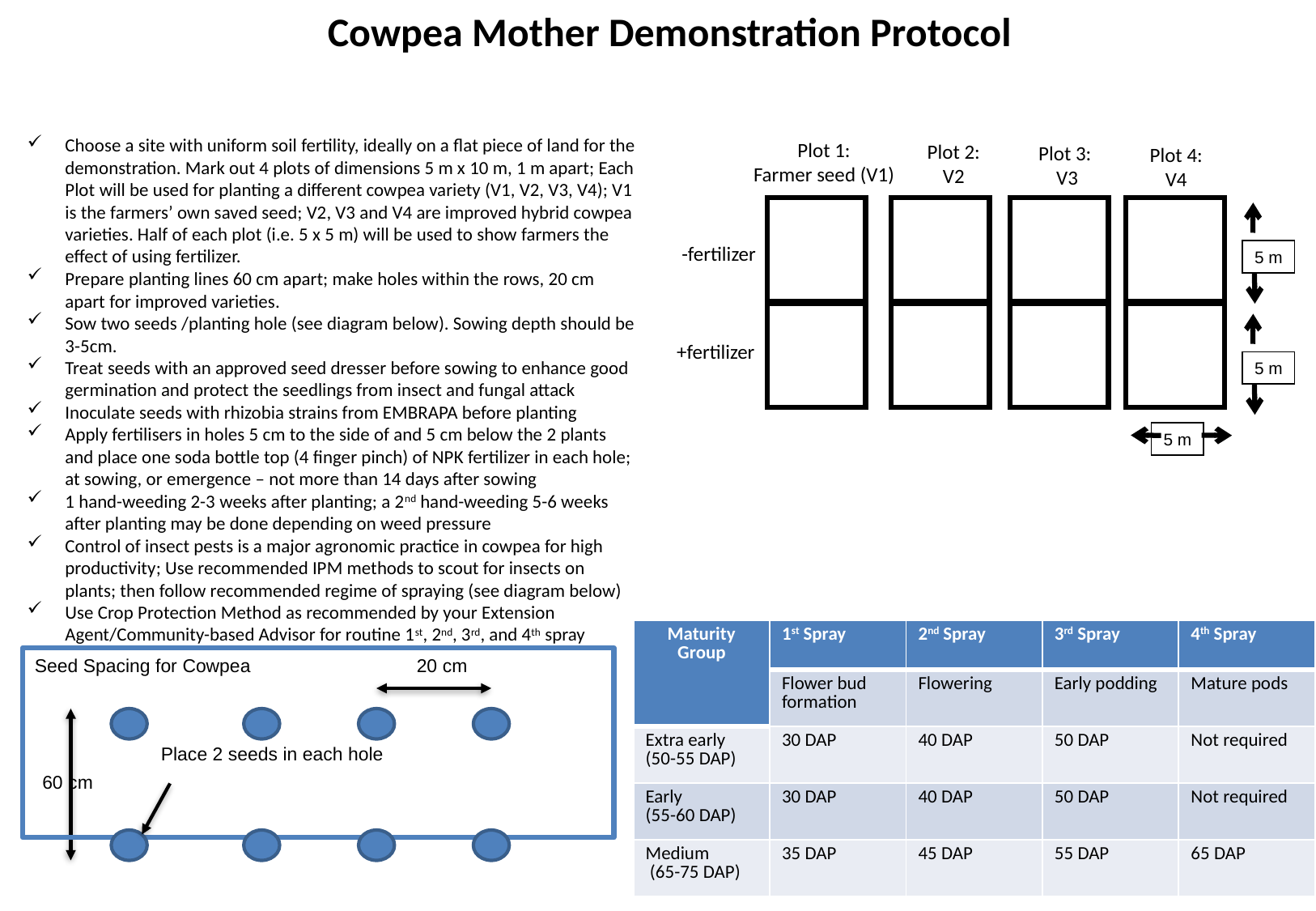

Cowpea Mother Demonstration Protocol
Choose a site with uniform soil fertility, ideally on a flat piece of land for the demonstration. Mark out 4 plots of dimensions 5 m x 10 m, 1 m apart; Each Plot will be used for planting a different cowpea variety (V1, V2, V3, V4); V1 is the farmers’ own saved seed; V2, V3 and V4 are improved hybrid cowpea varieties. Half of each plot (i.e. 5 x 5 m) will be used to show farmers the effect of using fertilizer.
Prepare planting lines 60 cm apart; make holes within the rows, 20 cm apart for improved varieties.
Sow two seeds /planting hole (see diagram below). Sowing depth should be 3-5cm.
Treat seeds with an approved seed dresser before sowing to enhance good germination and protect the seedlings from insect and fungal attack
Inoculate seeds with rhizobia strains from EMBRAPA before planting
Apply fertilisers in holes 5 cm to the side of and 5 cm below the 2 plants and place one soda bottle top (4 finger pinch) of NPK fertilizer in each hole; at sowing, or emergence – not more than 14 days after sowing
1 hand-weeding 2-3 weeks after planting; a 2nd hand-weeding 5-6 weeks after planting may be done depending on weed pressure
Control of insect pests is a major agronomic practice in cowpea for high productivity; Use recommended IPM methods to scout for insects on plants; then follow recommended regime of spraying (see diagram below)
Use Crop Protection Method as recommended by your Extension Agent/Community-based Advisor for routine 1st, 2nd, 3rd, and 4th spray
Plot 1:
Farmer seed (V1)
Plot 2:
V2
Plot 3:
V3
Plot 4:
V4

-fertilizer
5 m

+fertilizer
5 m
5 m
| Maturity Group | 1st Spray | 2nd Spray | 3rd Spray | 4th Spray |
| --- | --- | --- | --- | --- |
|  | Flower bud formation | Flowering | Early podding | Mature pods |
| Extra early (50-55 DAP) | 30 DAP | 40 DAP | 50 DAP | Not required |
| Early (55-60 DAP) | 30 DAP | 40 DAP | 50 DAP | Not required |
| Medium (65-75 DAP) | 35 DAP | 45 DAP | 55 DAP | 65 DAP |
Seed Spacing for Cowpea

                        Place 2 seeds in each hole

20 cm

60 cm